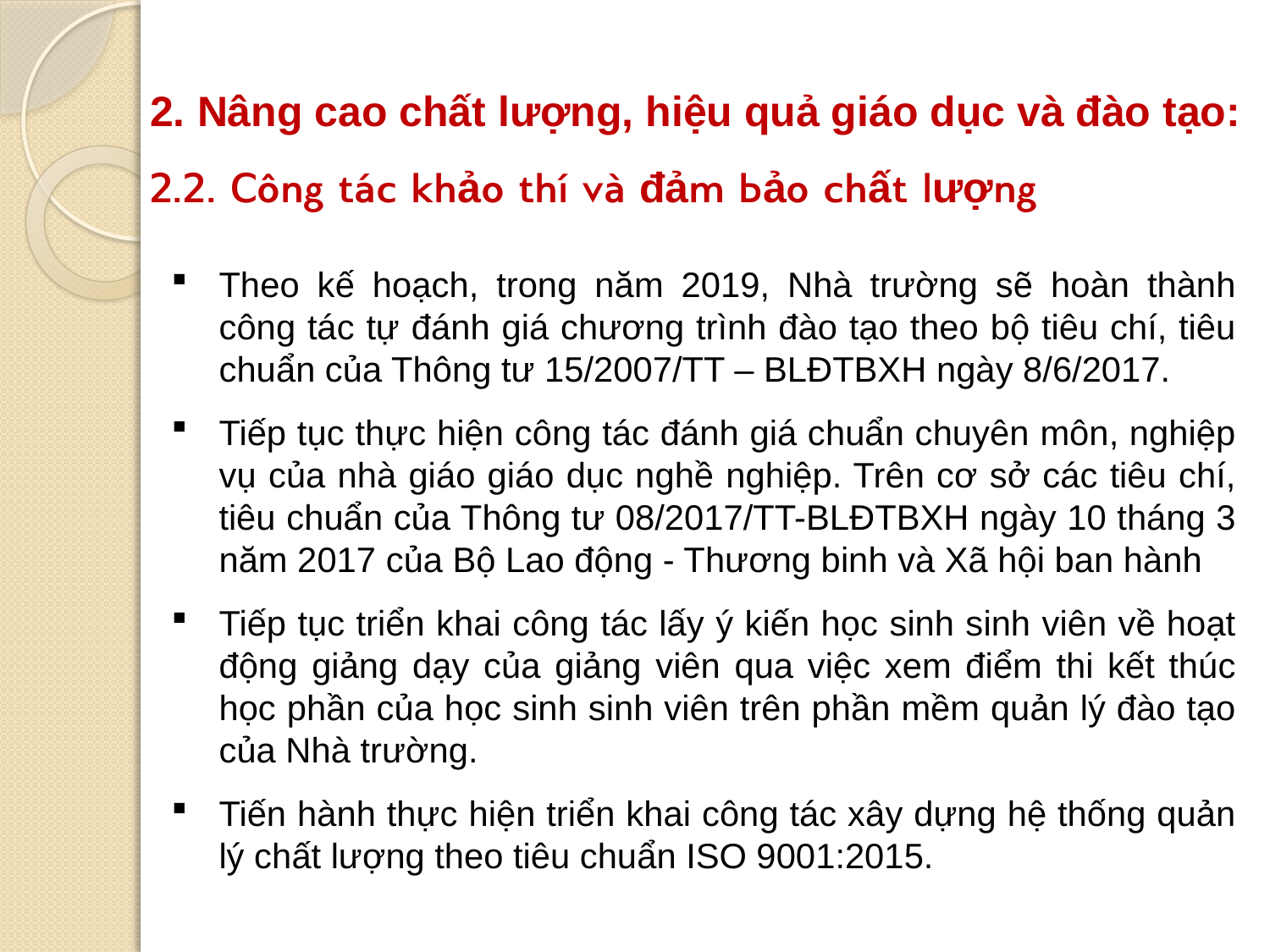

2. Nâng cao chất lượng, hiệu quả giáo dục và đào tạo:
2.2. Công tác khảo thí và đảm bảo chất lượng
Theo kế hoạch, trong năm 2019, Nhà trường sẽ hoàn thành công tác tự đánh giá chương trình đào tạo theo bộ tiêu chí, tiêu chuẩn của Thông tư 15/2007/TT – BLĐTBXH ngày 8/6/2017.
Tiếp tục thực hiện công tác đánh giá chuẩn chuyên môn, nghiệp vụ của nhà giáo giáo dục nghề nghiệp. Trên cơ sở các tiêu chí, tiêu chuẩn của Thông tư 08/2017/TT-BLĐTBXH ngày 10 tháng 3 năm 2017 của Bộ Lao động - Thương binh và Xã hội ban hành
Tiếp tục triển khai công tác lấy ý kiến học sinh sinh viên về hoạt động giảng dạy của giảng viên qua việc xem điểm thi kết thúc học phần của học sinh sinh viên trên phần mềm quản lý đào tạo của Nhà trường.
Tiến hành thực hiện triển khai công tác xây dựng hệ thống quản lý chất lượng theo tiêu chuẩn ISO 9001:2015.